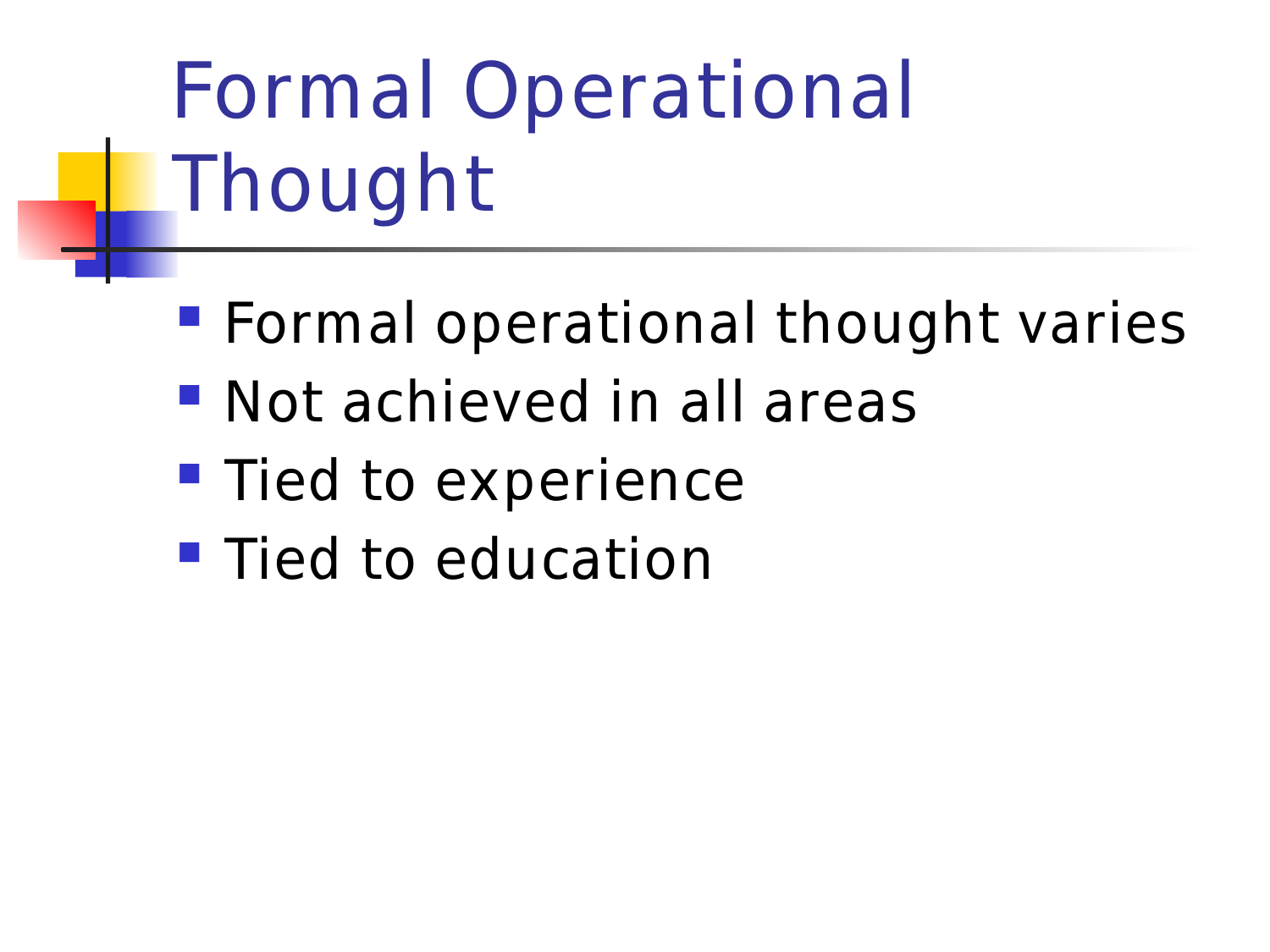

# Formal Operational Thought
Formal operational thought varies
Not achieved in all areas
Tied to experience
Tied to education